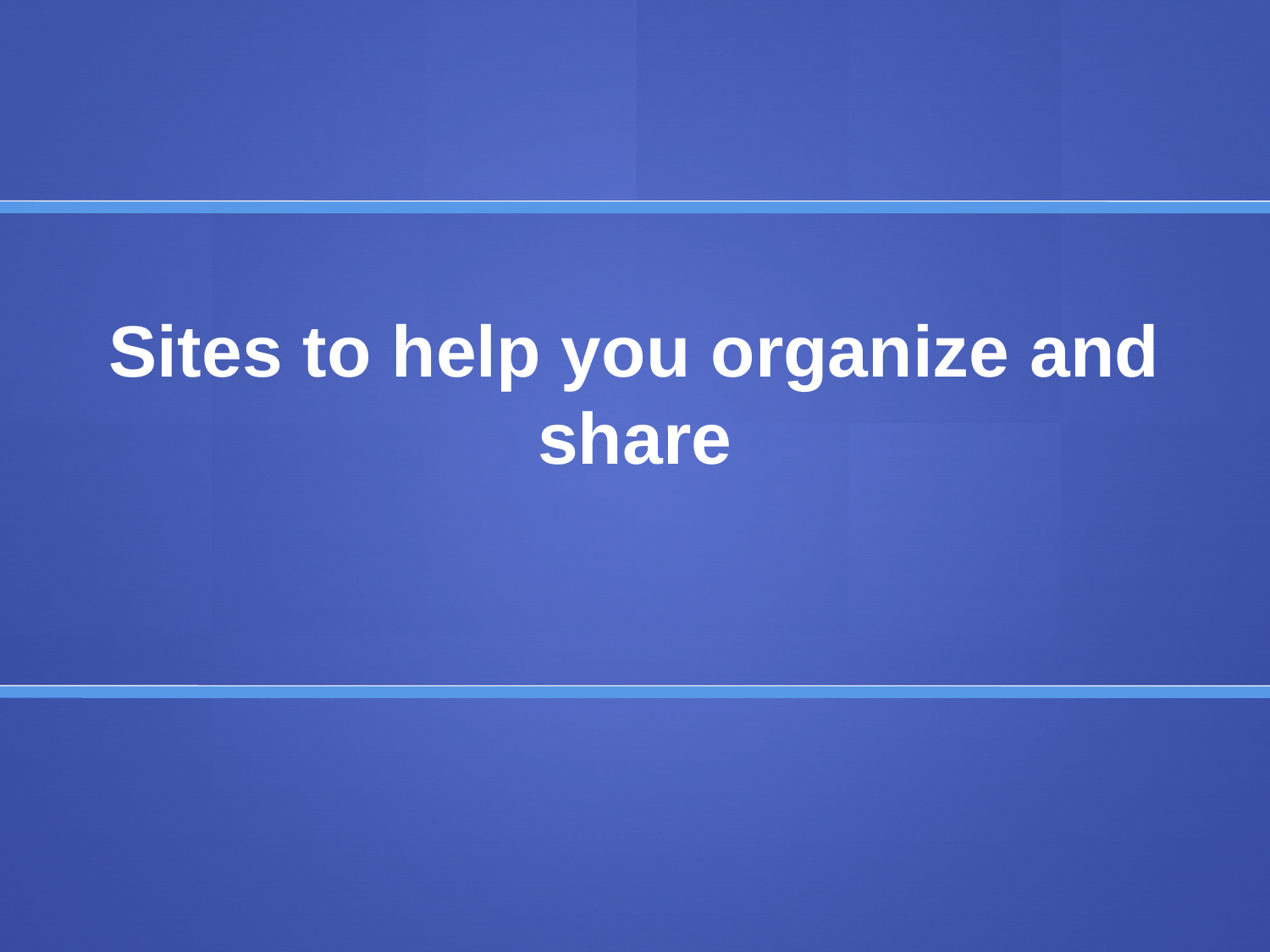

# Sites to help you organize and share